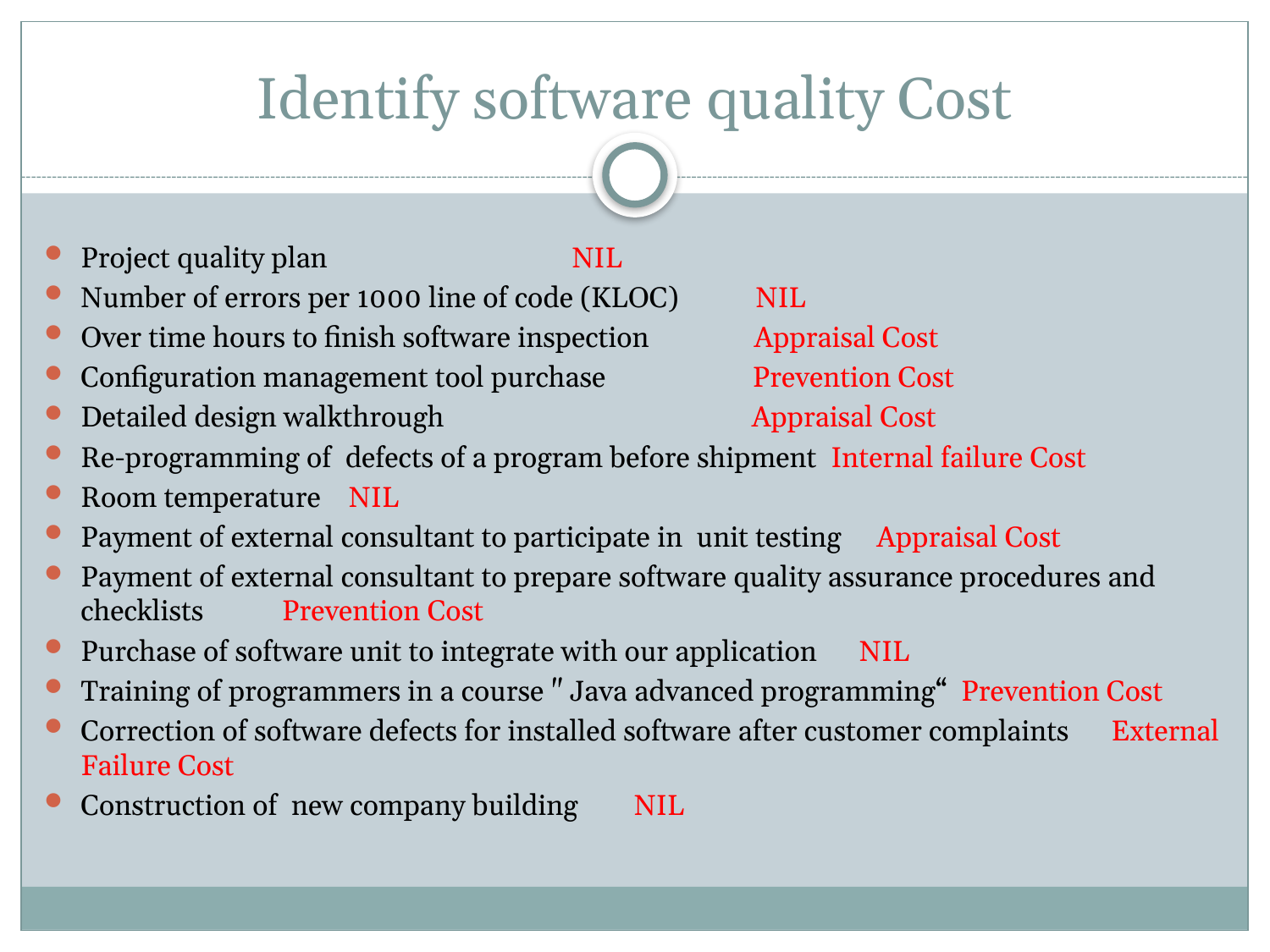

# Identify software quality Cost
Project quality plan                                   NIL
Number of errors per 1000 line of code (KLOC)           NIL
Over time hours to finish software inspection               Appraisal Cost
Configuration management tool purchase                     Prevention Cost
Detailed design walkthrough                                            Appraisal Cost
Re-programming of  defects of a program before shipment  Internal failure Cost
Room temperature    NIL
Payment of external consultant to participate in  unit testing     Appraisal Cost
Payment of external consultant to prepare software quality assurance procedures and checklists 				       Prevention Cost
Purchase of software unit to integrate with our application      NIL
Training of programmers in a course " Java advanced programming“  Prevention Cost
Correction of software defects for installed software after customer complaints      External Failure Cost
Construction of  new company building        NIL